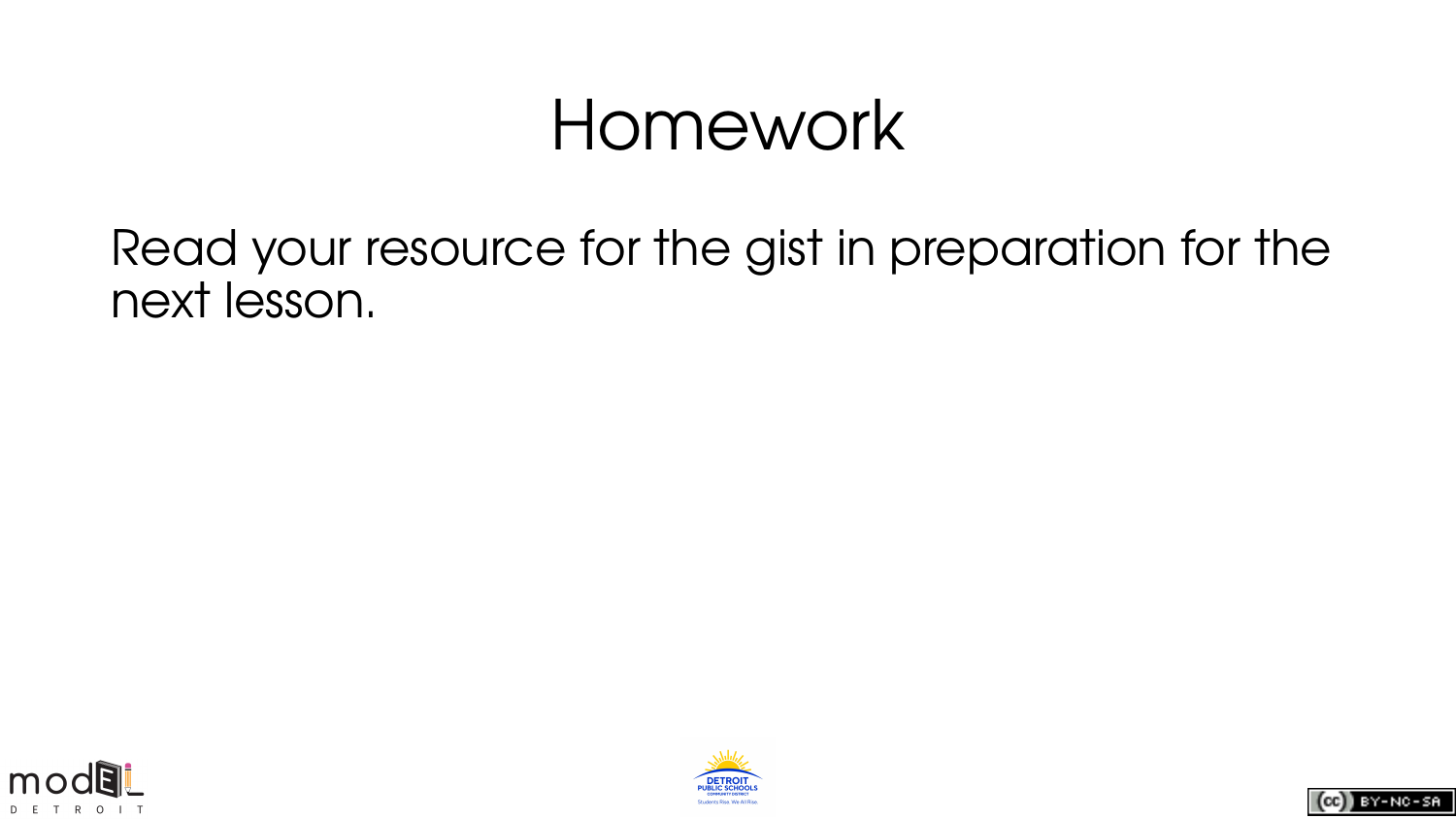

# Homework
Read your resource for the gist in preparation for the next lesson.